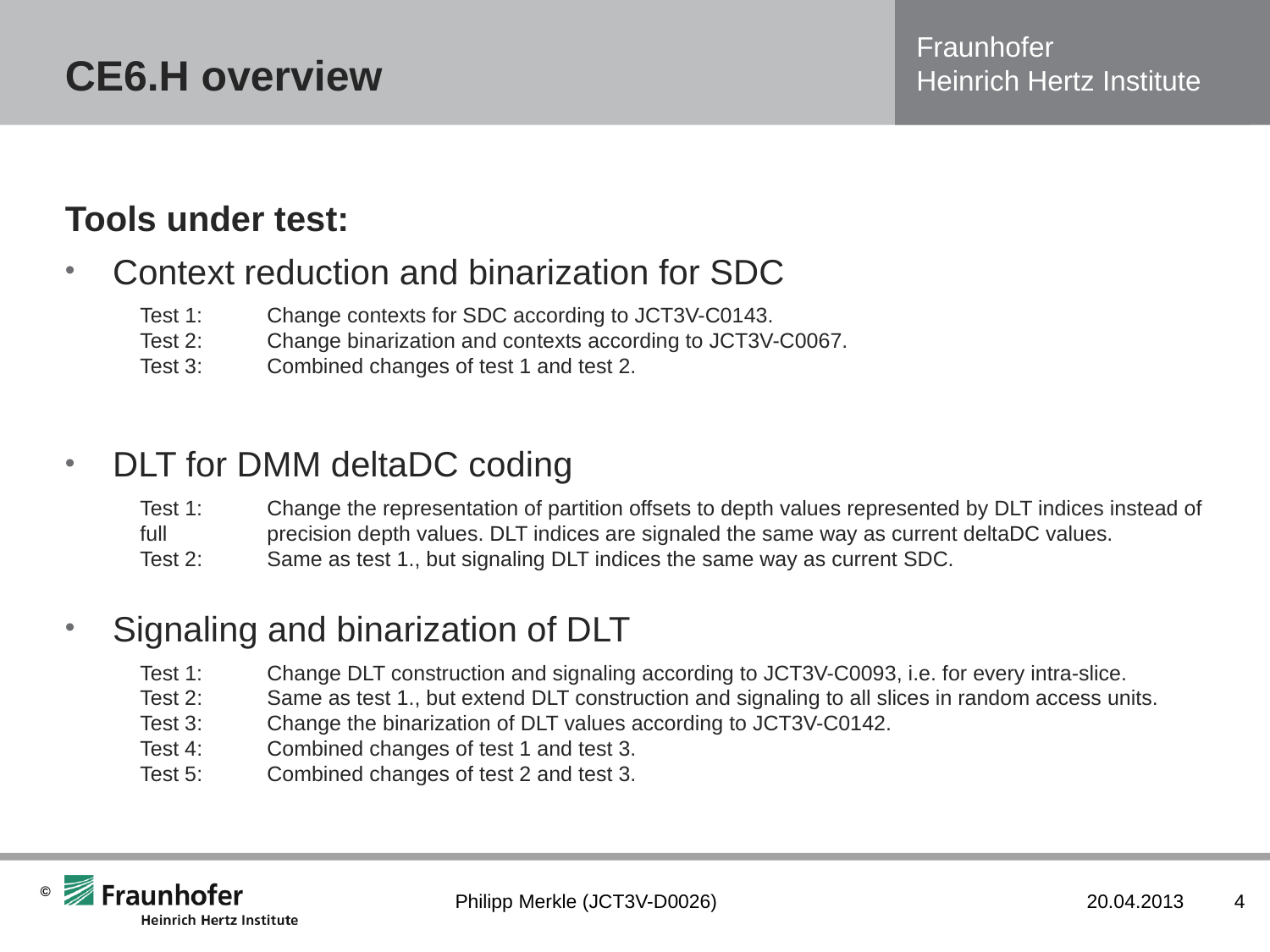

# CE6.H overview
Tools under test:
Context reduction and binarization for SDC
Test 1:	Change contexts for SDC according to JCT3V-C0143.
Test 2:	Change binarization and contexts according to JCT3V-C0067.
Test 3:	Combined changes of test 1 and test 2.

DLT for DMM deltaDC coding
Test 1:	Change the representation of partition offsets to depth values represented by DLT indices instead of full 	precision depth values. DLT indices are signaled the same way as current deltaDC values.
Test 2:	Same as test 1., but signaling DLT indices the same way as current SDC.
Signaling and binarization of DLT
Test 1:	Change DLT construction and signaling according to JCT3V-C0093, i.e. for every intra-slice.
Test 2:	Same as test 1., but extend DLT construction and signaling to all slices in random access units.
Test 3:	Change the binarization of DLT values according to JCT3V-C0142.
Test 4:	Combined changes of test 1 and test 3.
Test 5:	Combined changes of test 2 and test 3.

Philipp Merkle (JCT3V-D0026)
20.04.2013
4